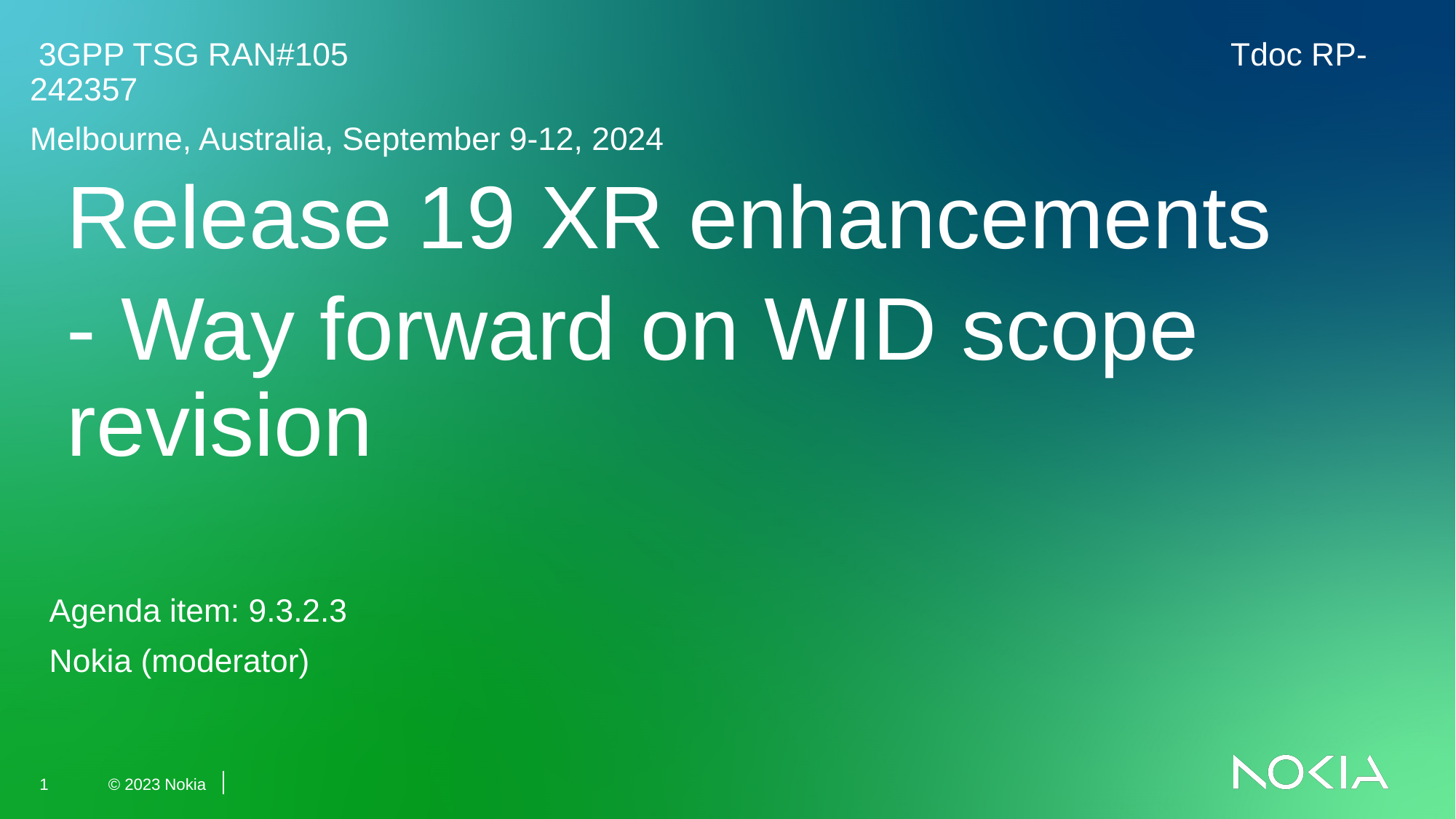

3GPP TSG RAN#105 								Tdoc RP-242357
Melbourne, Australia, September 9-12, 2024
Release 19 XR enhancements
- Way forward on WID scope revision

Agenda item: 9.3.2.3
Nokia (moderator)